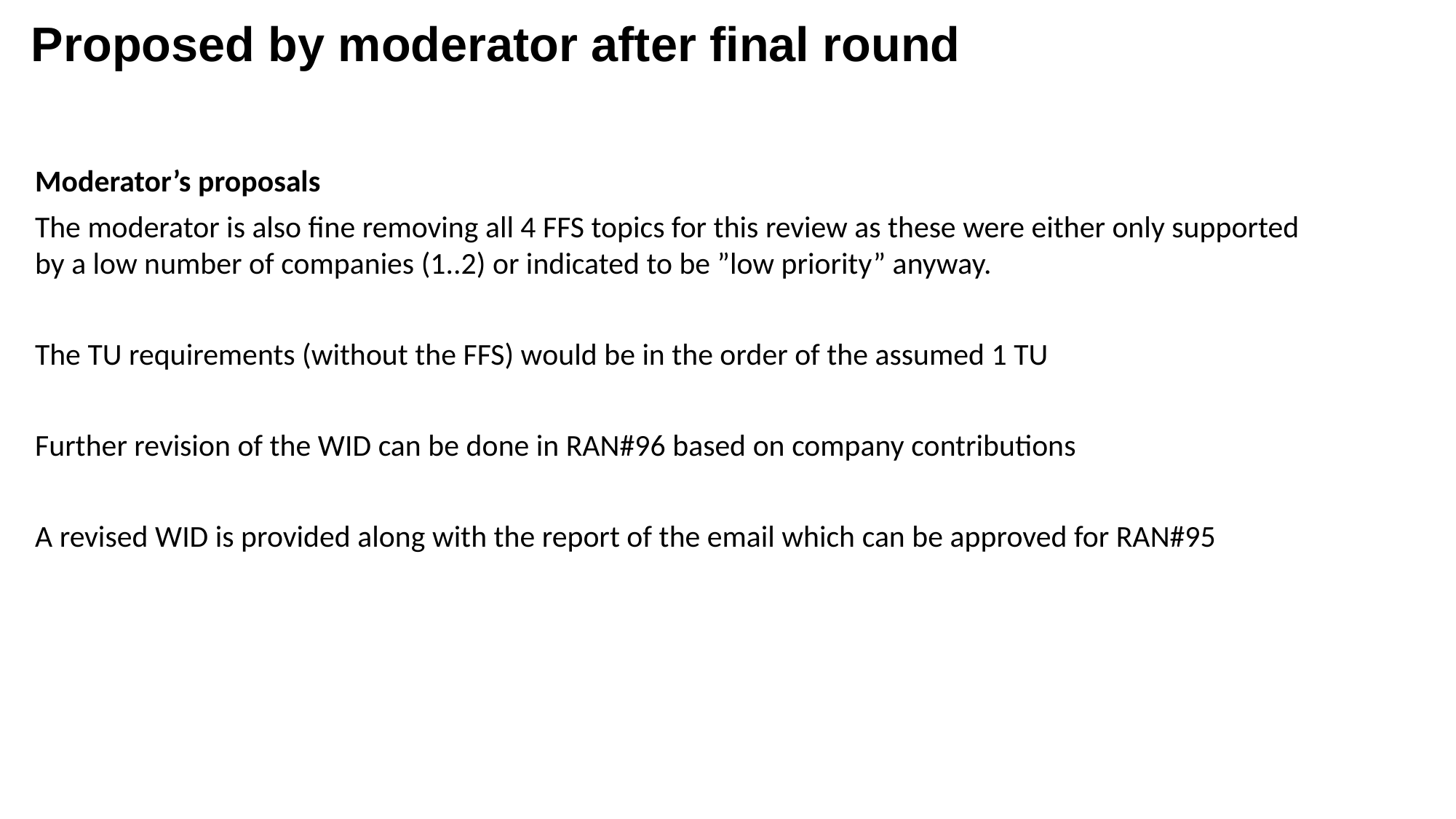

Proposed by moderator after final round

Moderator’s proposals
The moderator is also fine removing all 4 FFS topics for this review as these were either only supported
by a low number of companies (1..2) or indicated to be ”low priority” anyway.

The TU requirements (without the FFS) would be in the order of the assumed 1 TU

Further revision of the WID can be done in RAN#96 based on company contributions

A revised WID is provided along with the report of the email which can be approved for RAN#95